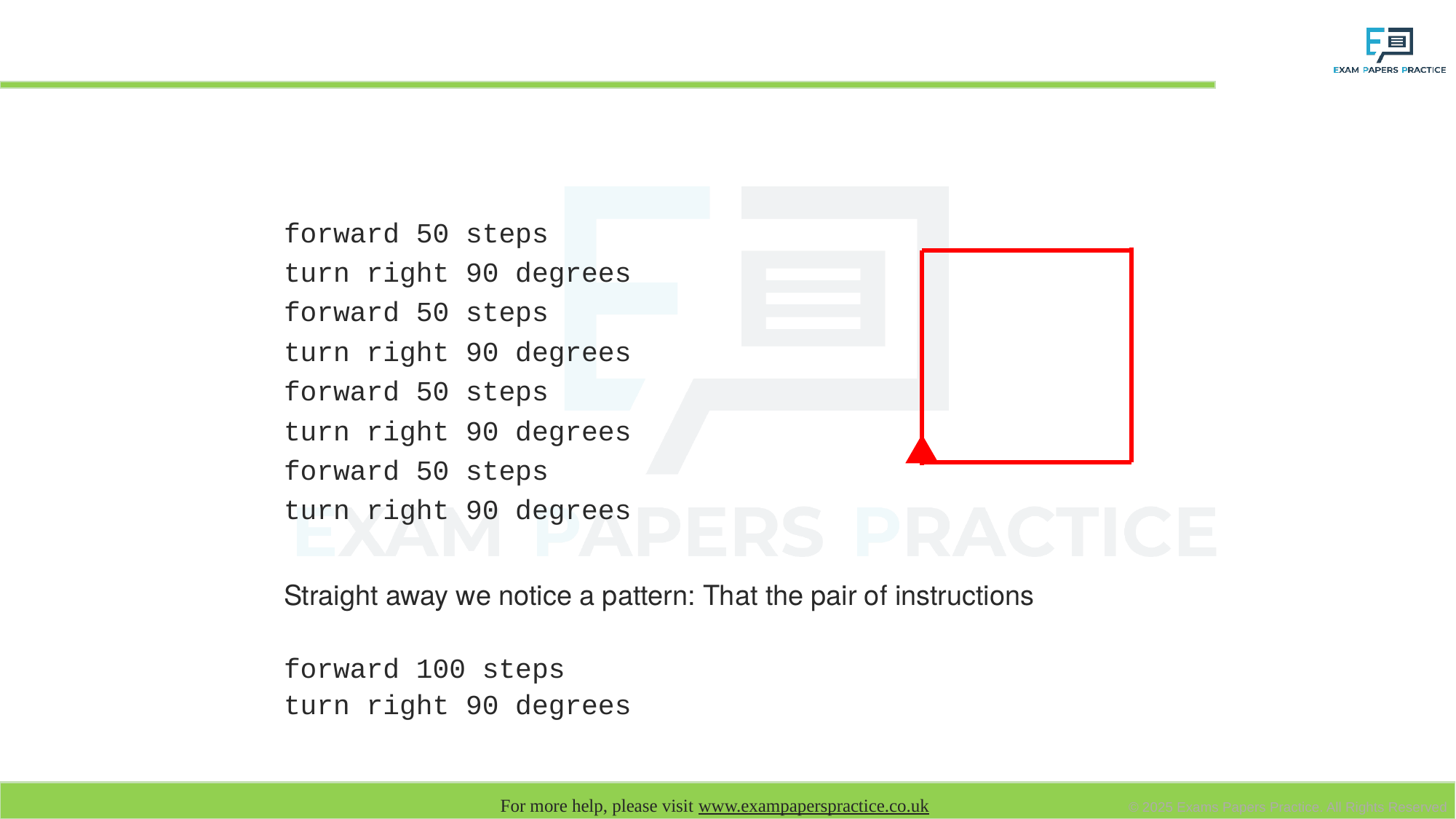

# Turtle  … Lets draw a square
forward 50 steps
turn right 90 degrees
forward 50 steps
turn right 90 degrees
forward 50 steps
turn right 90 degrees
forward 50 steps
turn right 90 degrees

Straight away we notice a pattern: That the pair of instructions
forward 100 steps
turn right 90 degrees